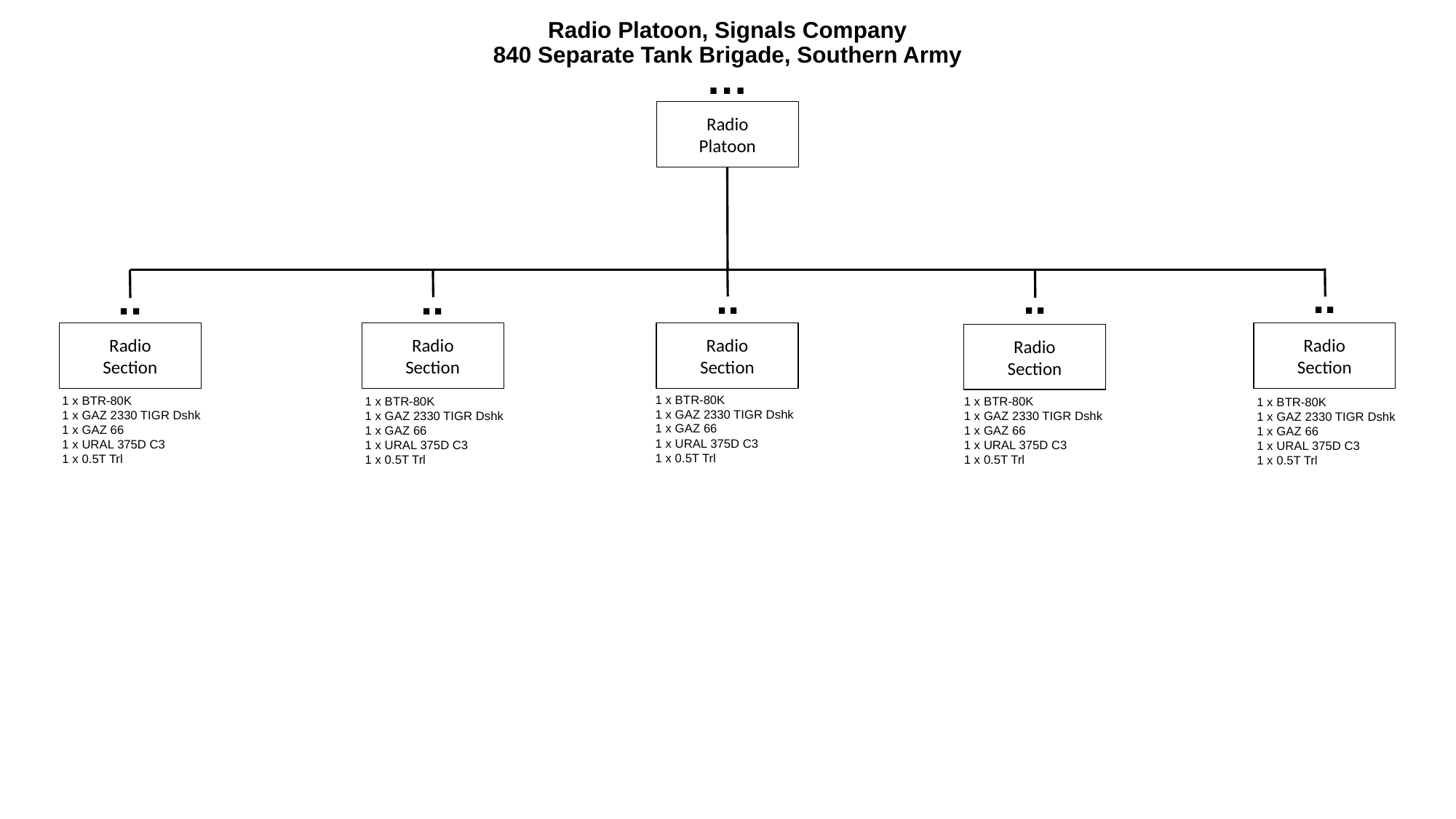

# Radio Platoon, Signals Company 840 Separate Tank Brigade, Southern Army
…
Radio
Platoon
..
..
..
..
..
Radio
Section
Radio
Section
Radio
Section
Radio
Section
Radio
Section
1 x BTR-80K
1 x GAZ 2330 TIGR Dshk
1 x GAZ 66
1 x URAL 375D C3
1 x 0.5T Trl
1 x BTR-80K
1 x GAZ 2330 TIGR Dshk
1 x GAZ 66
1 x URAL 375D C3
1 x 0.5T Trl
1 x BTR-80K
1 x GAZ 2330 TIGR Dshk
1 x GAZ 66
1 x URAL 375D C3
1 x 0.5T Trl
1 x BTR-80K
1 x GAZ 2330 TIGR Dshk
1 x GAZ 66
1 x URAL 375D C3
1 x 0.5T Trl
1 x BTR-80K
1 x GAZ 2330 TIGR Dshk
1 x GAZ 66
1 x URAL 375D C3
1 x 0.5T Trl